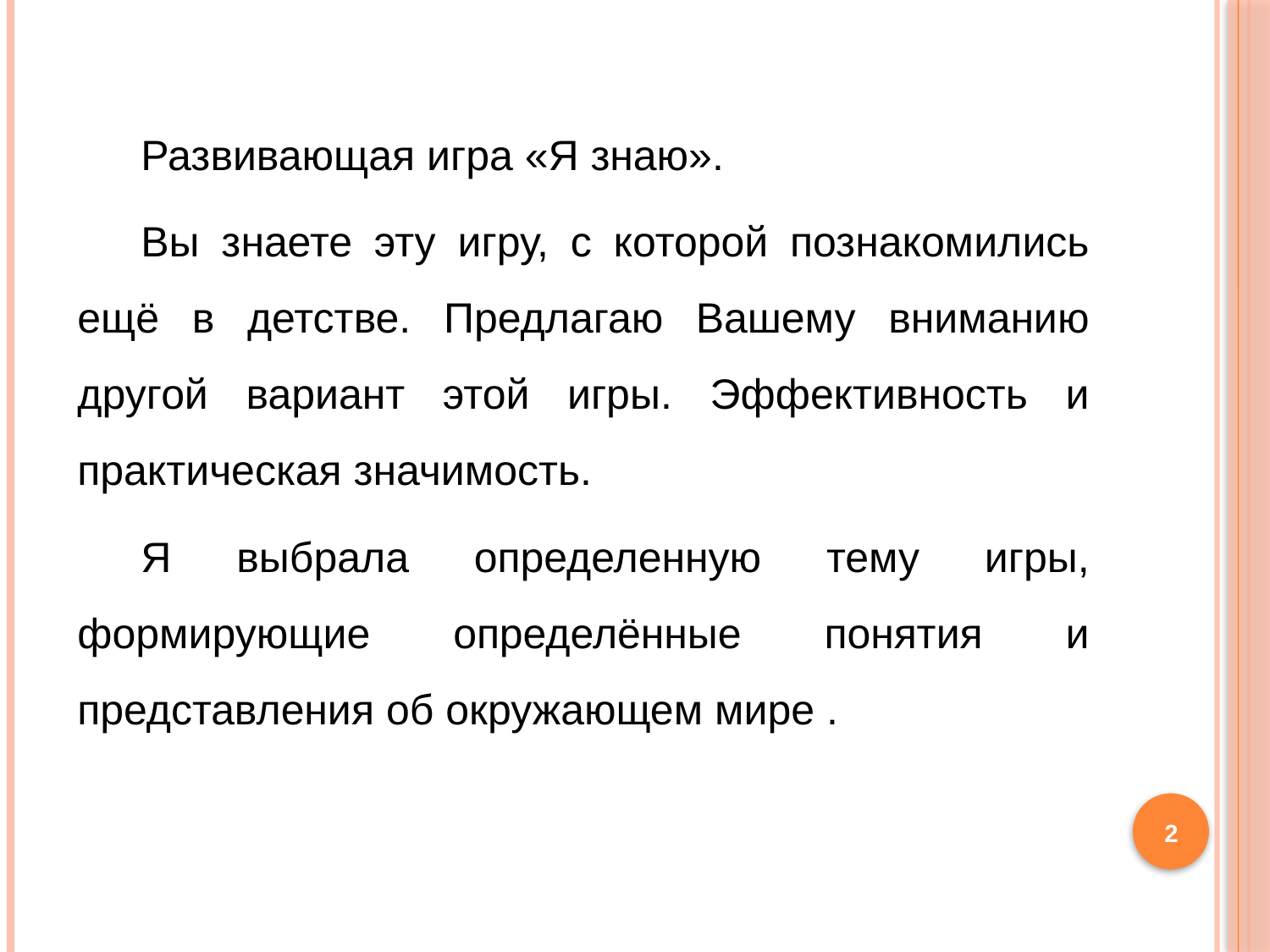

Развивающая игра «Я знаю».
Вы знаете эту игру, с которой познакомились ещё в детстве. Предлагаю Вашему вниманию другой вариант этой игры. Эффективность и практическая значимость.
Я выбрала определенную тему игры, формирующие определённые понятия и представления об окружающем мире .
2